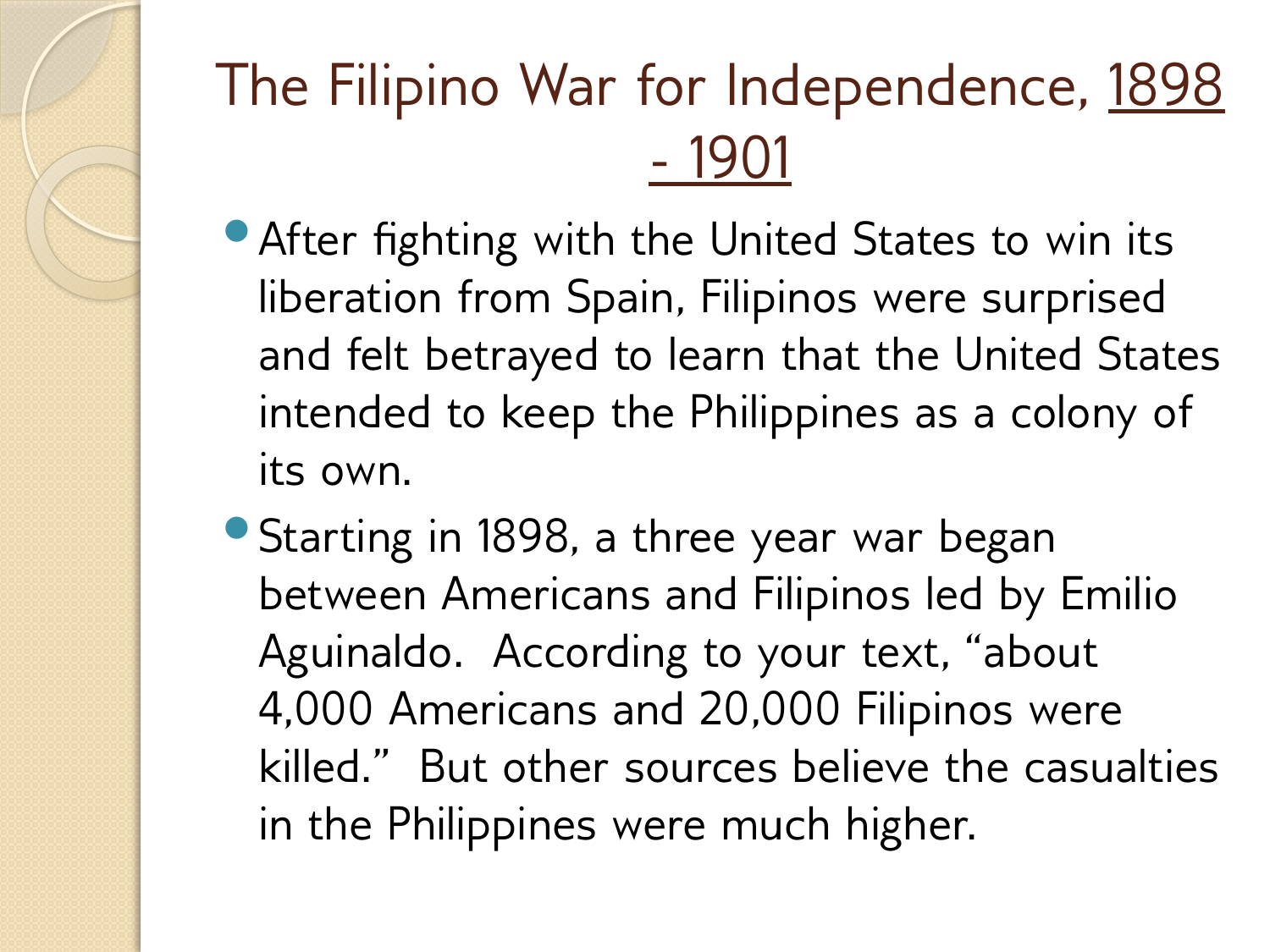

# The Filipino War for Independence, 1898 - 1901
After fighting with the United States to win its liberation from Spain, Filipinos were surprised and felt betrayed to learn that the United States intended to keep the Philippines as a colony of its own.
Starting in 1898, a three year war began between Americans and Filipinos led by Emilio Aguinaldo.  According to your text, “about 4,000 Americans and 20,000 Filipinos were killed.”  But other sources believe the casualties in the Philippines were much higher.